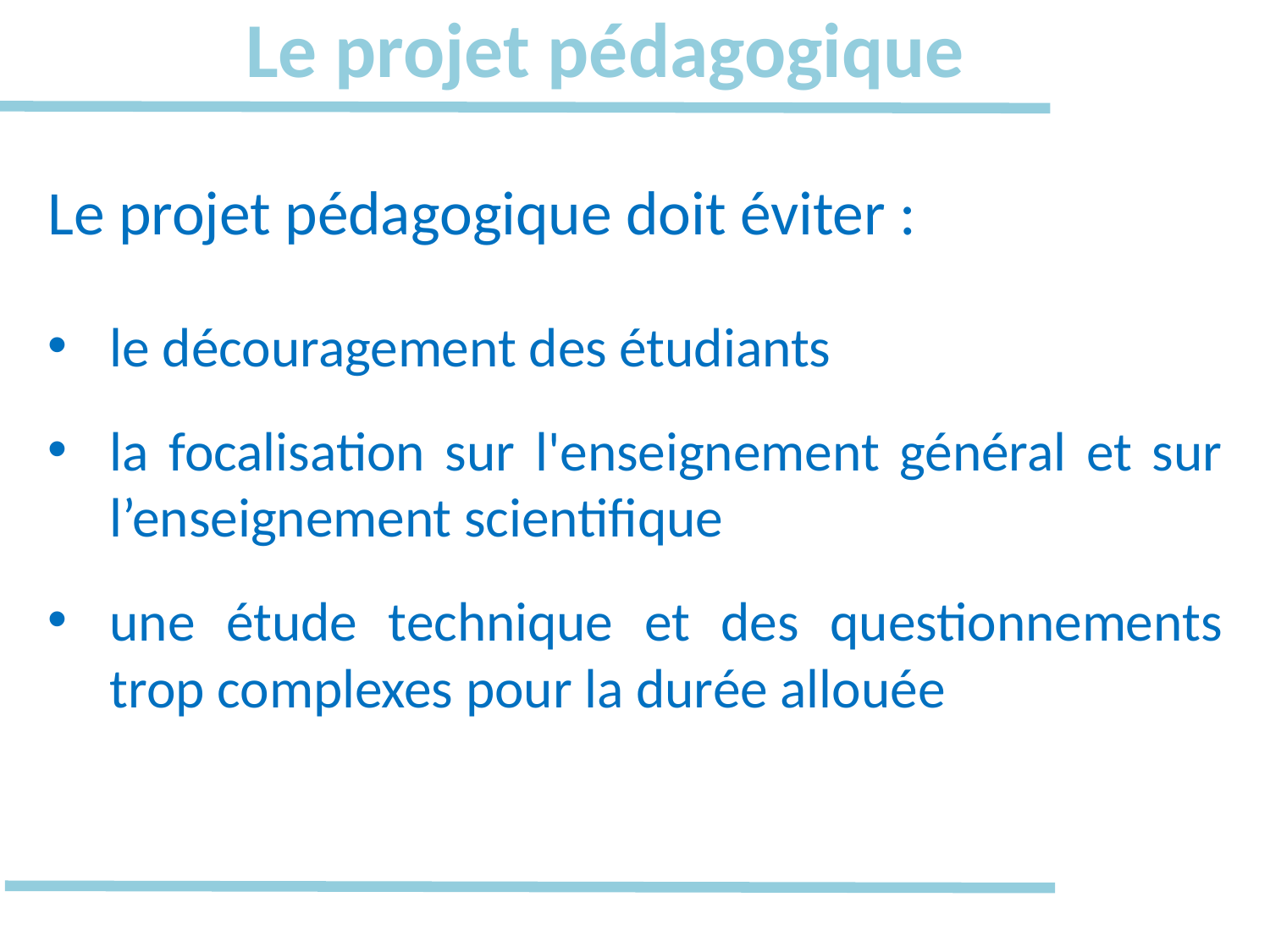

# Le projet pédagogique
Le projet pédagogique doit éviter :

le découragement des étudiants

la focalisation sur l'enseignement général et sur l’enseignement scientifique

une étude technique et des questionnements trop complexes pour la durée allouée